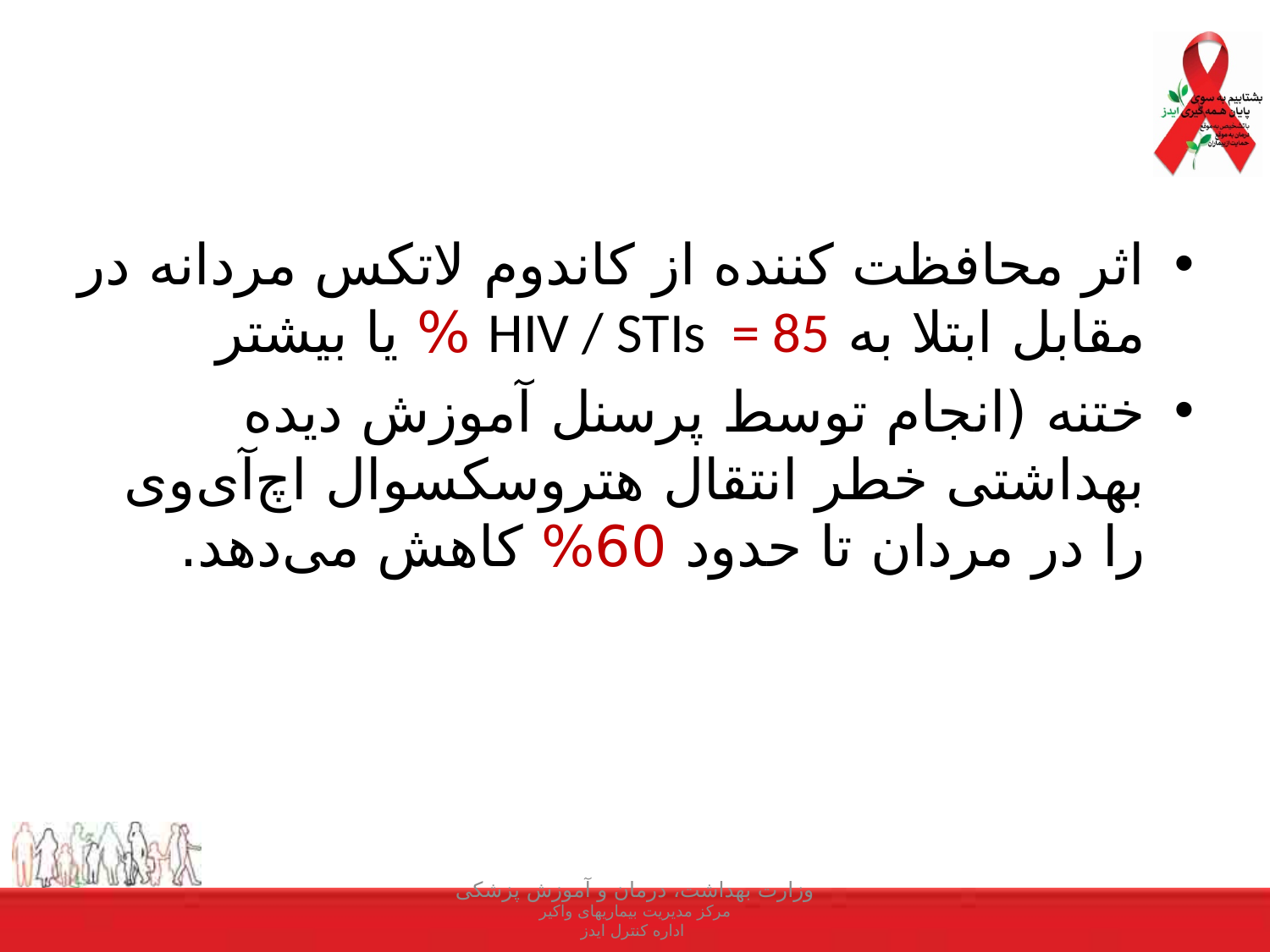

#
اثر محافظت کننده از کاندوم لاتکس مردانه در مقابل ابتلا به HIV / STIs  = 85 % یا بیشتر
ختنه (انجام توسط پرسنل آموزش دیده بهداشتی خطر انتقال هتروسکسوال اچ‌آی‌وی را در مردان تا حدود 60% کاهش می‌دهد.

وزارت بهداشت، درمان و آموزش پزشکی
مرکز مدیریت بیماریهای واکیر
اداره کنترل ایدز